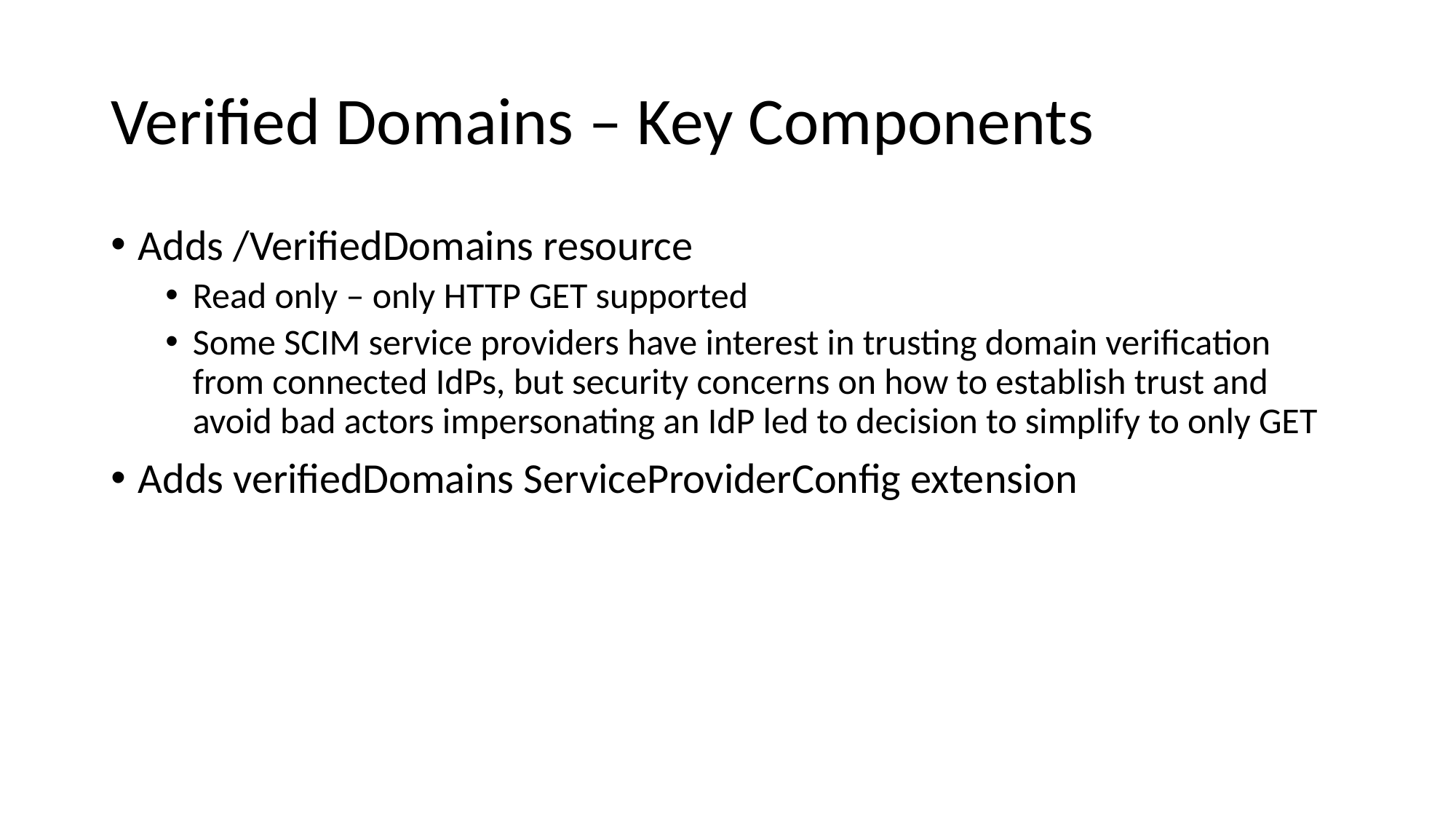

# Verified Domains – Key Components
Adds /VerifiedDomains resource
Read only – only HTTP GET supported
Some SCIM service providers have interest in trusting domain verification from connected IdPs, but security concerns on how to establish trust and avoid bad actors impersonating an IdP led to decision to simplify to only GET
Adds verifiedDomains ServiceProviderConfig extension